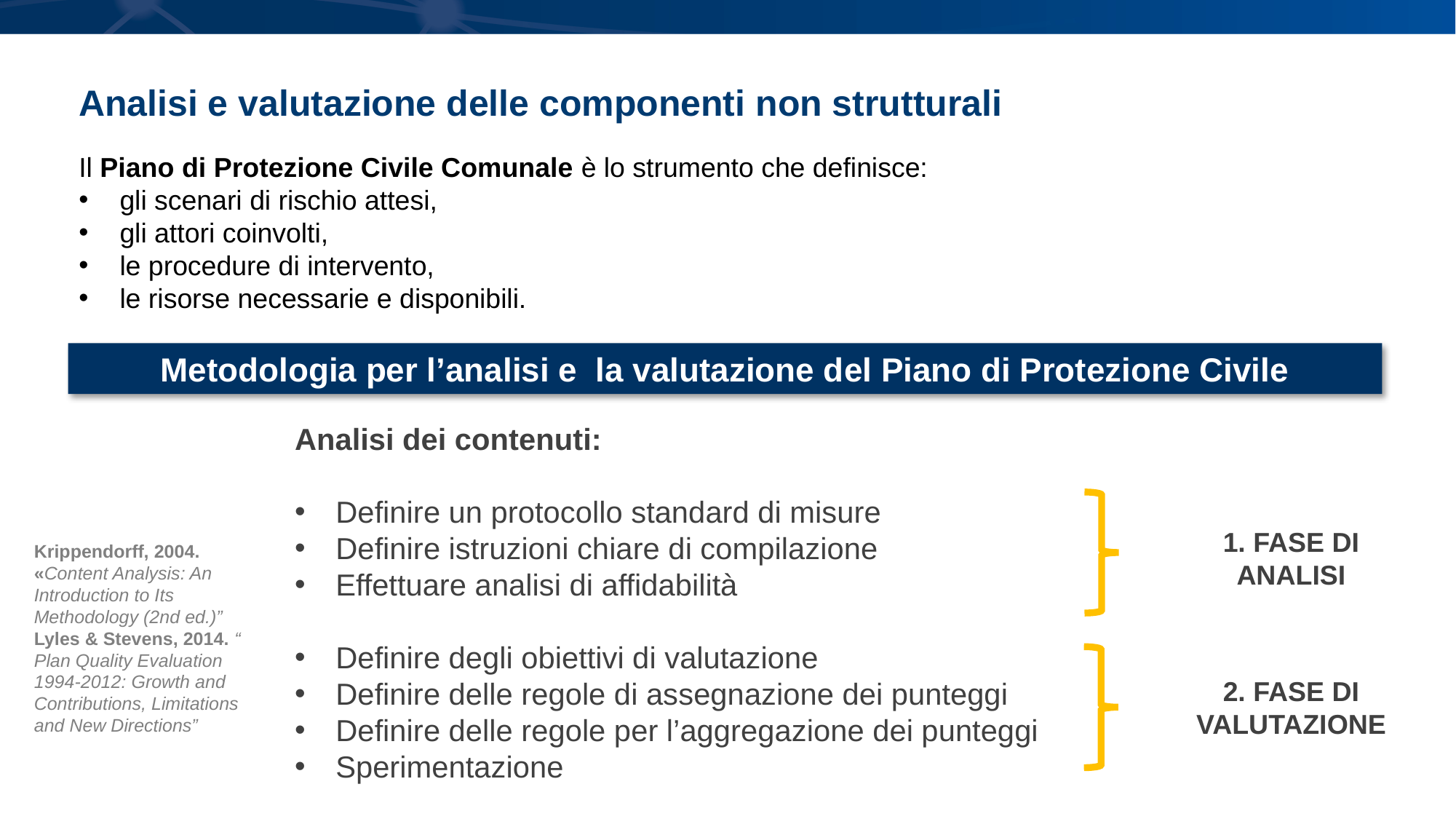

Analisi e valutazione delle componenti non strutturali
Il Piano di Protezione Civile Comunale è lo strumento che definisce:
gli scenari di rischio attesi,
gli attori coinvolti,
le procedure di intervento,
le risorse necessarie e disponibili.
Metodologia per l’analisi e  la valutazione del Piano di Protezione Civile
Analisi dei contenuti:

Definire un protocollo standard di misure
Definire istruzioni chiare di compilazione
Effettuare analisi di affidabilità

Definire degli obiettivi di valutazione
Definire delle regole di assegnazione dei punteggi
Definire delle regole per l’aggregazione dei punteggi
Sperimentazione

1. FASE DI ANALISI
Krippendorff, 2004. «Content Analysis: An Introduction to Its Methodology (2nd ed.)”
Lyles & Stevens, 2014. “ Plan Quality Evaluation 1994-2012: Growth and Contributions, Limitations and New Directions”

2. FASE DI VALUTAZIONE